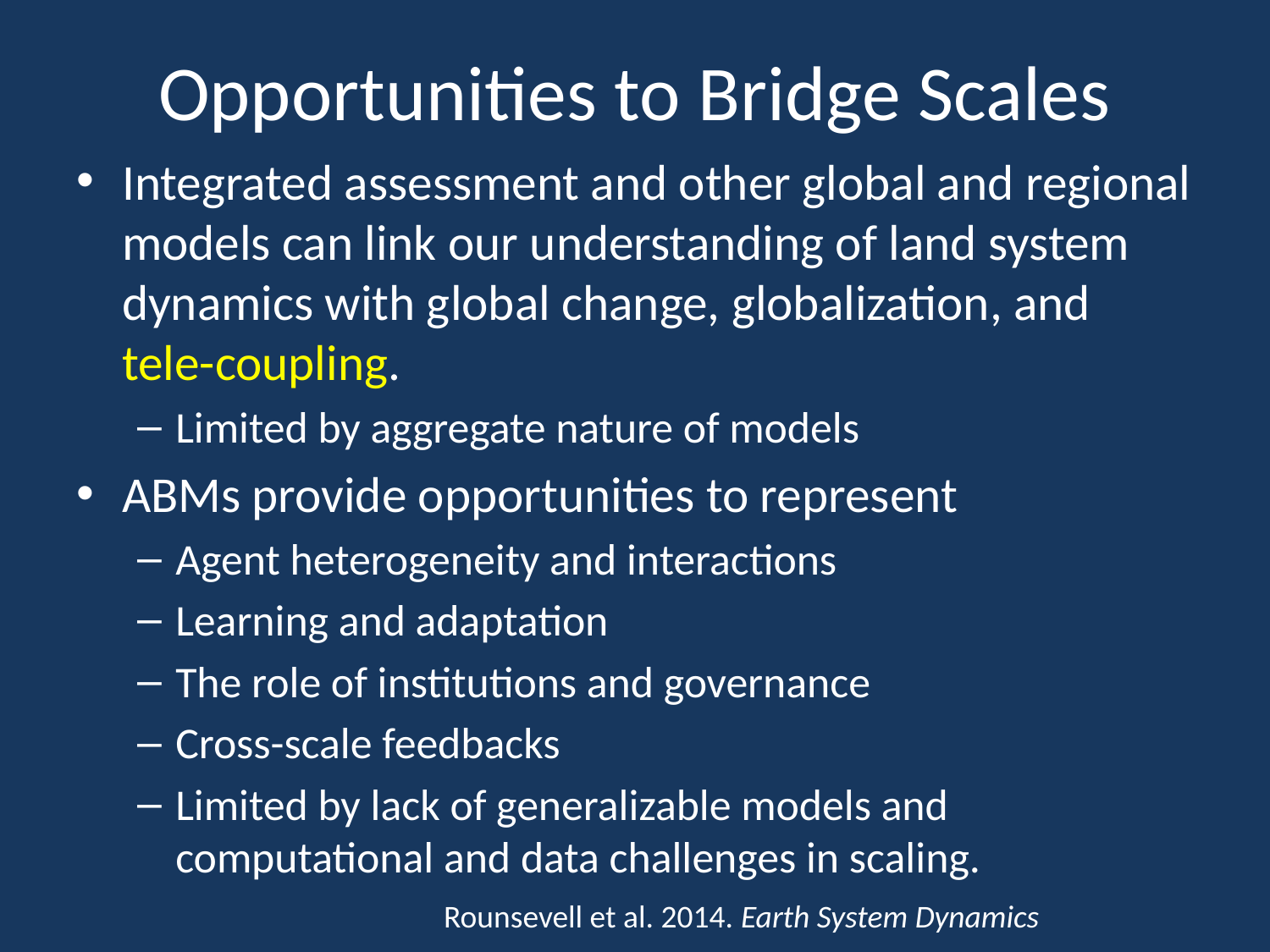

Opportunities to Bridge Scales
Integrated assessment and other global and regional models can link our understanding of land system dynamics with global change, globalization, and tele-coupling.
Limited by aggregate nature of models
ABMs provide opportunities to represent
Agent heterogeneity and interactions
Learning and adaptation
The role of institutions and governance
Cross-scale feedbacks
Limited by lack of generalizable models and computational and data challenges in scaling.

Rounsevell et al. 2014. Earth System Dynamics